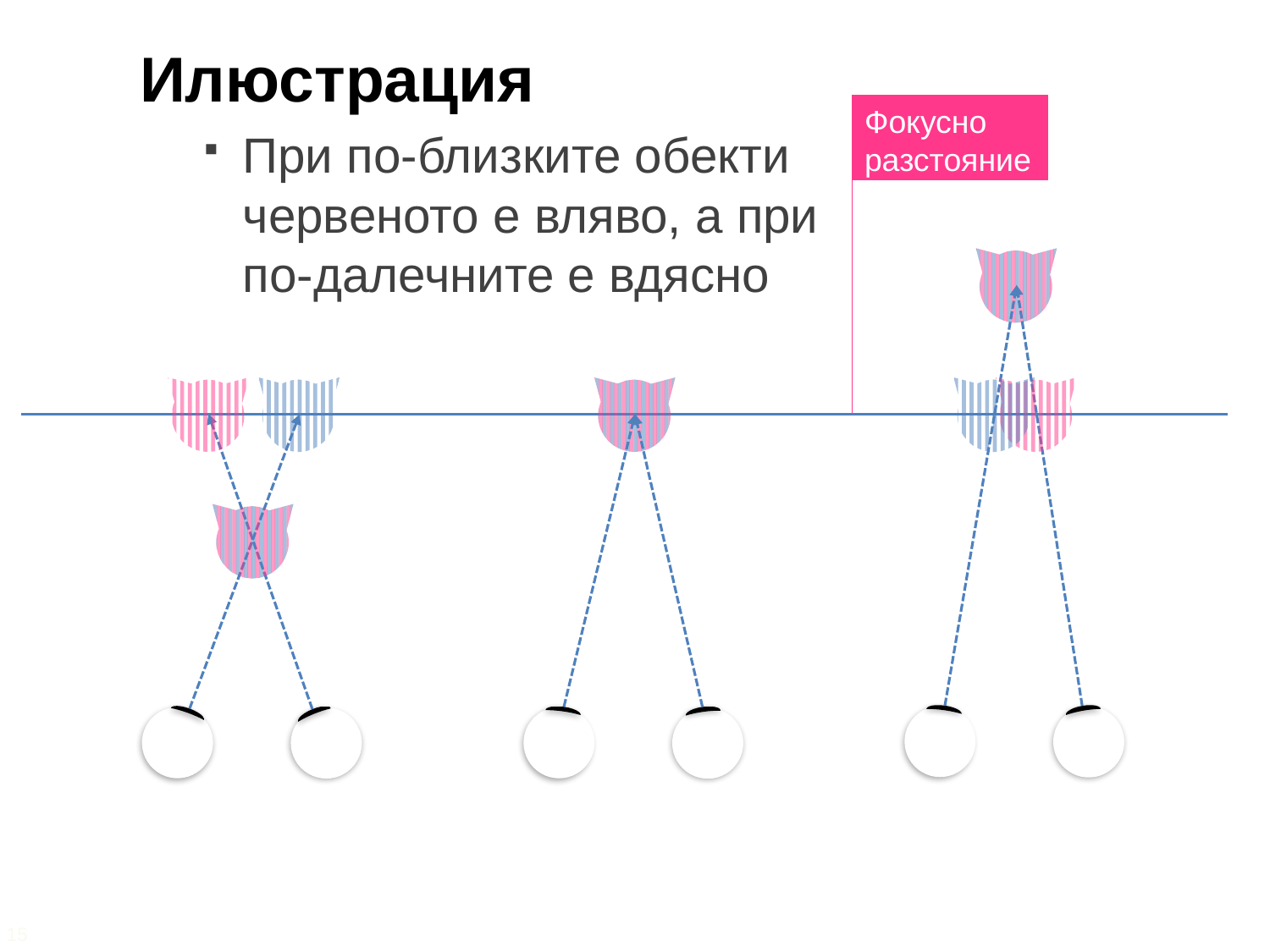

Илюстрация
При по-близките обекти
червеното е вляво, а при
по-далечните е вдясно

Фокусно разстояние